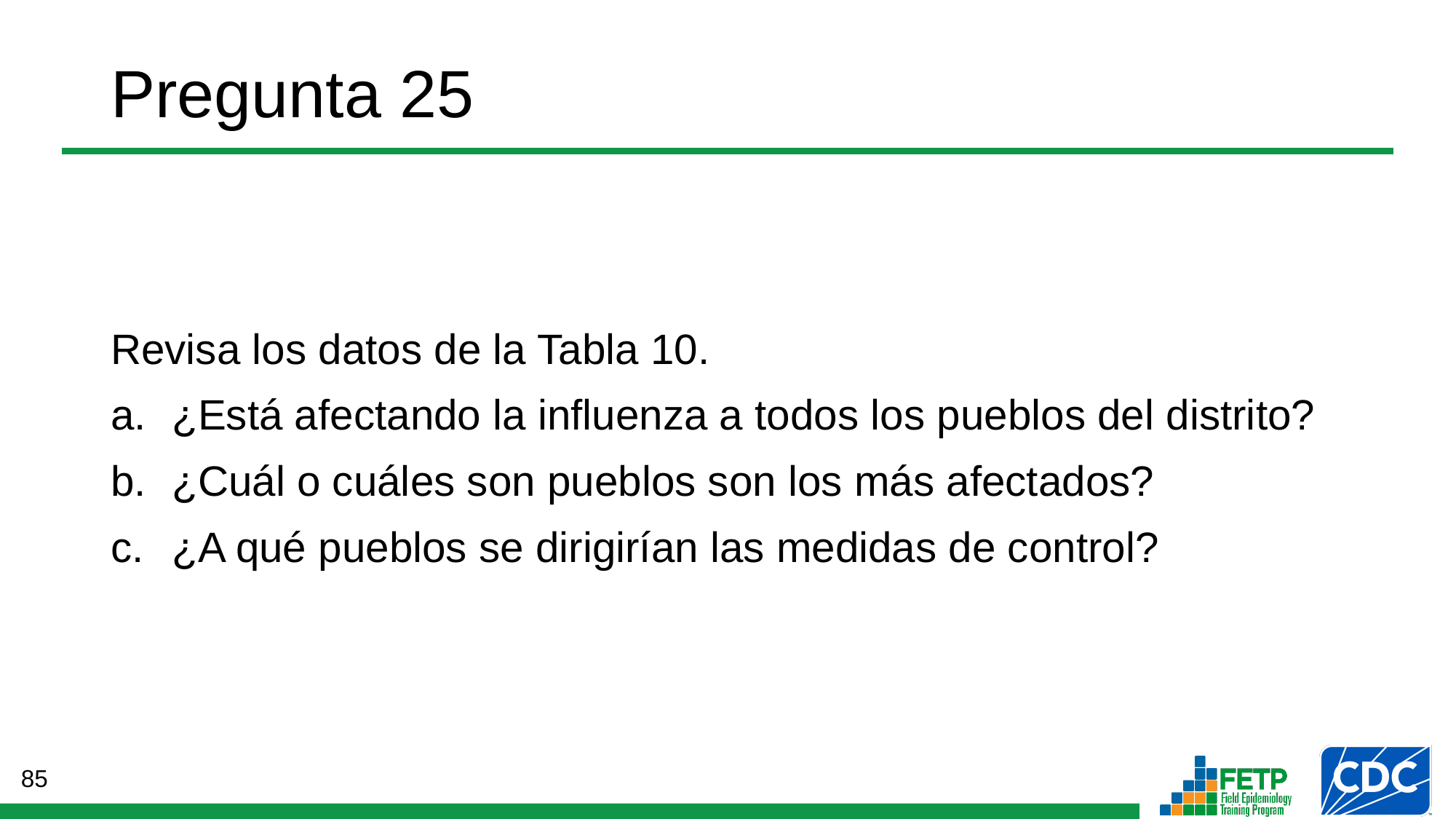

# Pregunta 25
Revisa los datos de la Tabla 10.
¿Está afectando la influenza a todos los pueblos del distrito?
¿Cuál o cuáles son pueblos son los más afectados?
¿A qué pueblos se dirigirían las medidas de control?